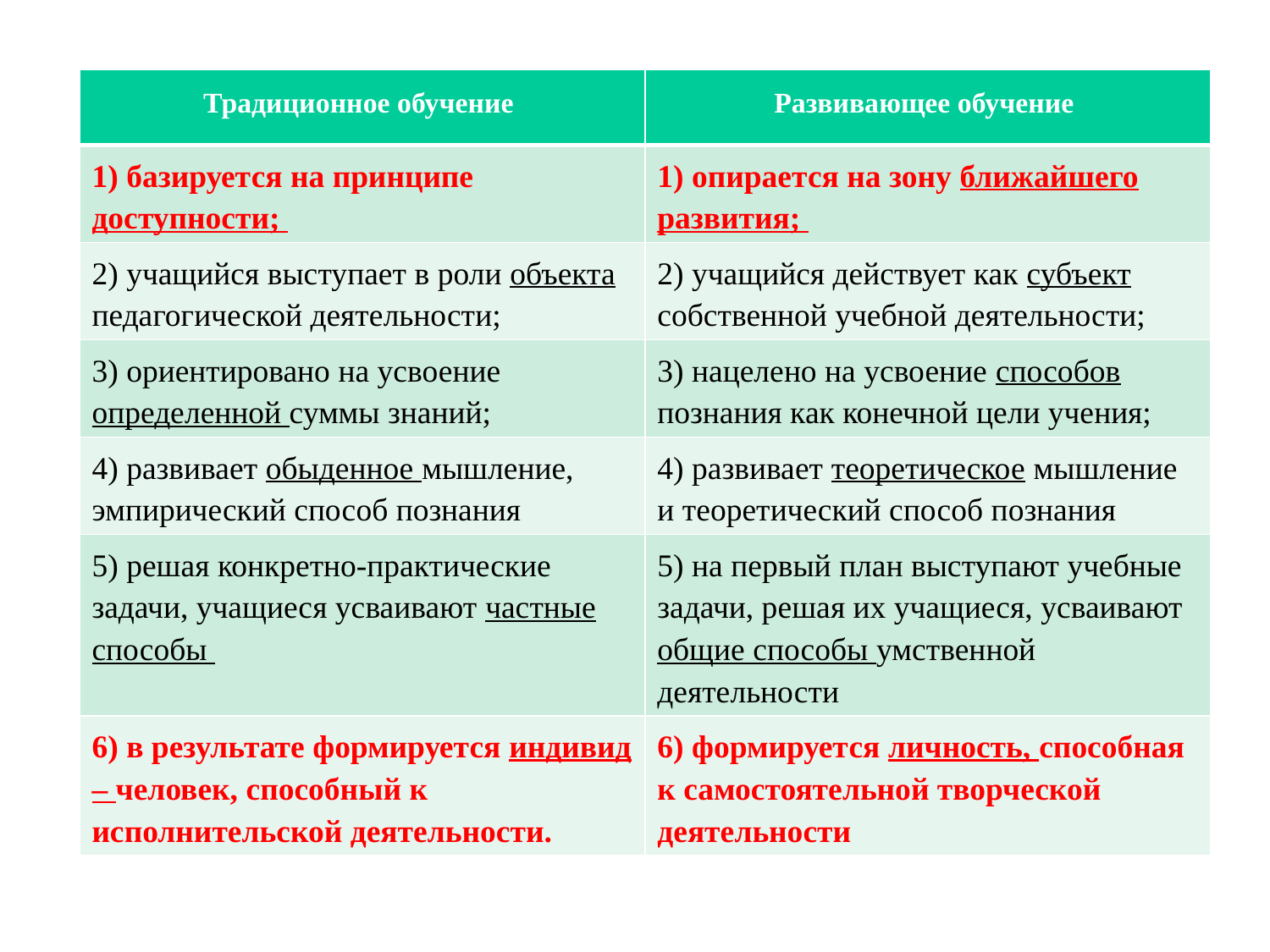

| Традиционное обучение | Развивающее обучение |
| --- | --- |
| 1) базируется на принципе доступности; | 1) опирается на зону ближайшего развития; |
| 2) учащийся выступает в роли объекта педагогической деятельности; | 2) учащийся действует как субъект собственной учебной деятельности; |
| 3) ориентировано на усвоение определенной суммы знаний; | 3) нацелено на усвоение способов познания как конечной цели учения; |
| 4) развивает обыденное мышление, эмпирический способ познания | 4) развивает теоретическое мышление и теоретический способ познания |
| 5) решая конкретно-практические задачи, учащиеся усваивают частные способы | 5) на первый план выступают учебные задачи, решая их учащиеся, усваивают общие способы умственной деятельности |
| 6) в результате формируется индивид – человек, способный к исполнительской деятельности. | 6) формируется личность, способная к самостоятельной творческой деятельности |